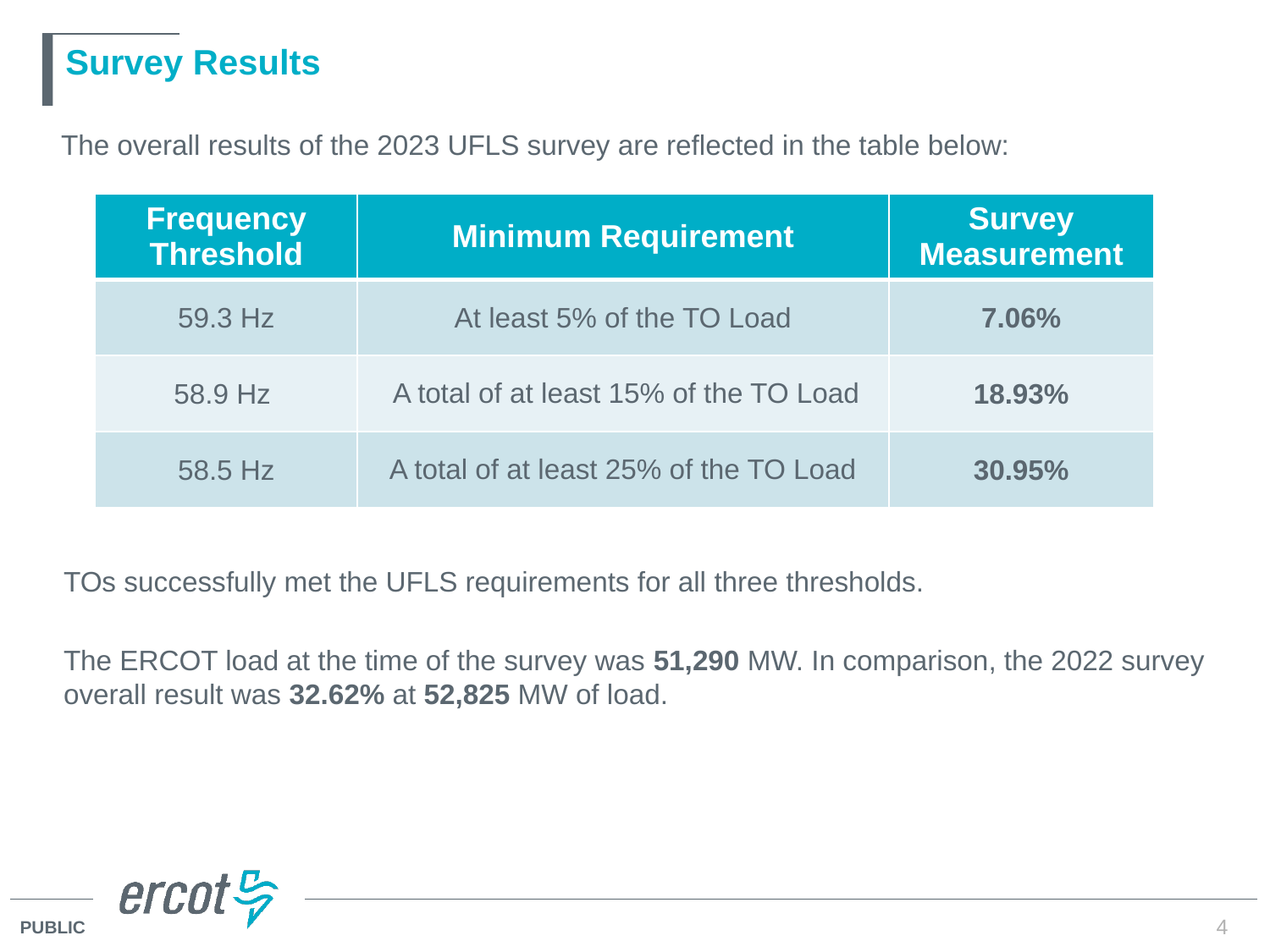

# Survey Results
The overall results of the 2023 UFLS survey are reflected in the table below:
| Frequency Threshold | Minimum Requirement | Survey Measurement |
| --- | --- | --- |
| 59.3 Hz | At least 5% of the TO Load | 7.06% |
| 58.9 Hz | A total of at least 15% of the TO Load | 18.93% |
| 58.5 Hz | A total of at least 25% of the TO Load | 30.95% |

TOs successfully met the UFLS requirements for all three thresholds.

The ERCOT load at the time of the survey was 51,290 MW. In comparison, the 2022 survey overall result was 32.62% at 52,825 MW of load.

4